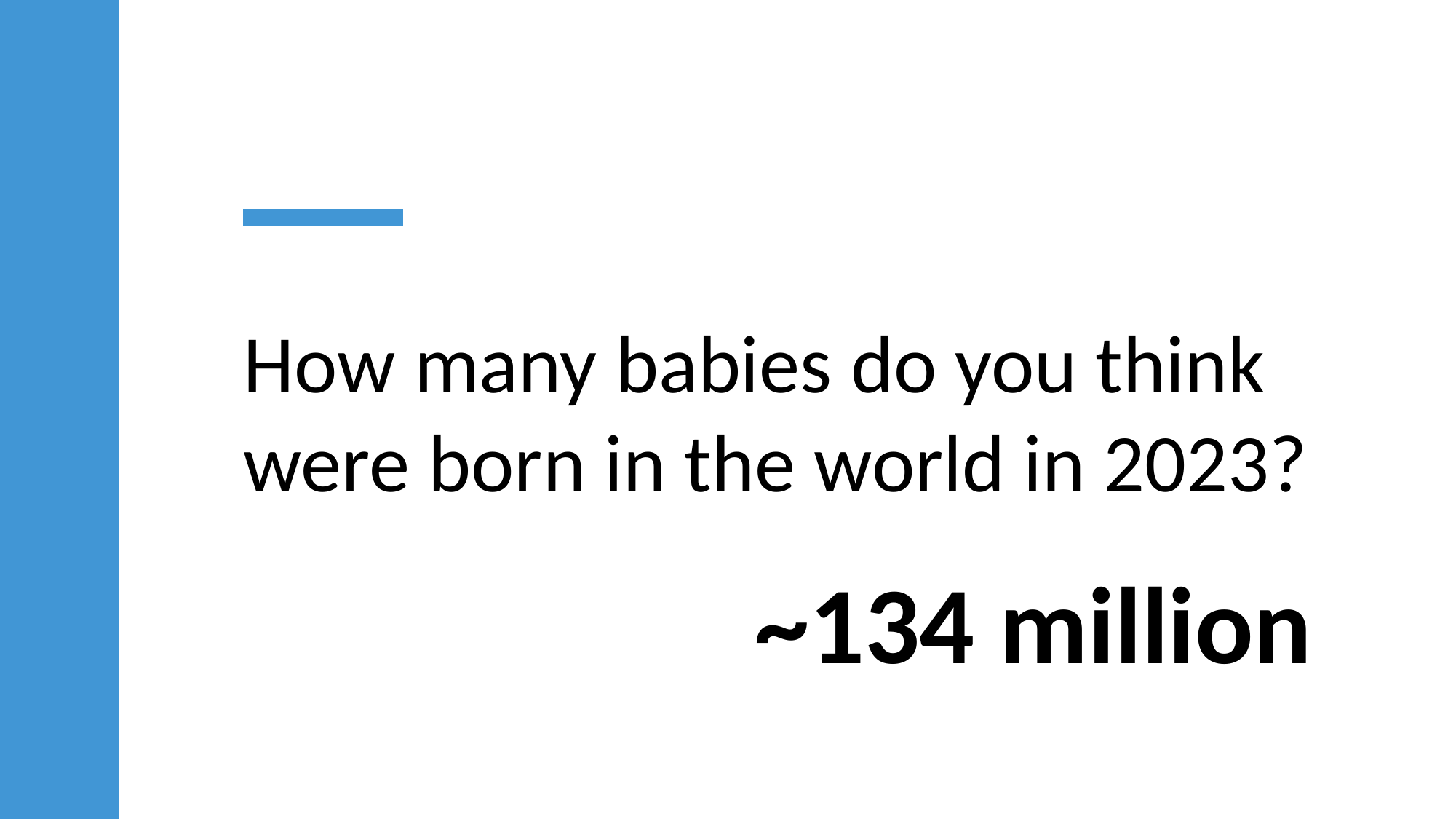

# How many babies do you think were born in the world in 2023?
~134 million